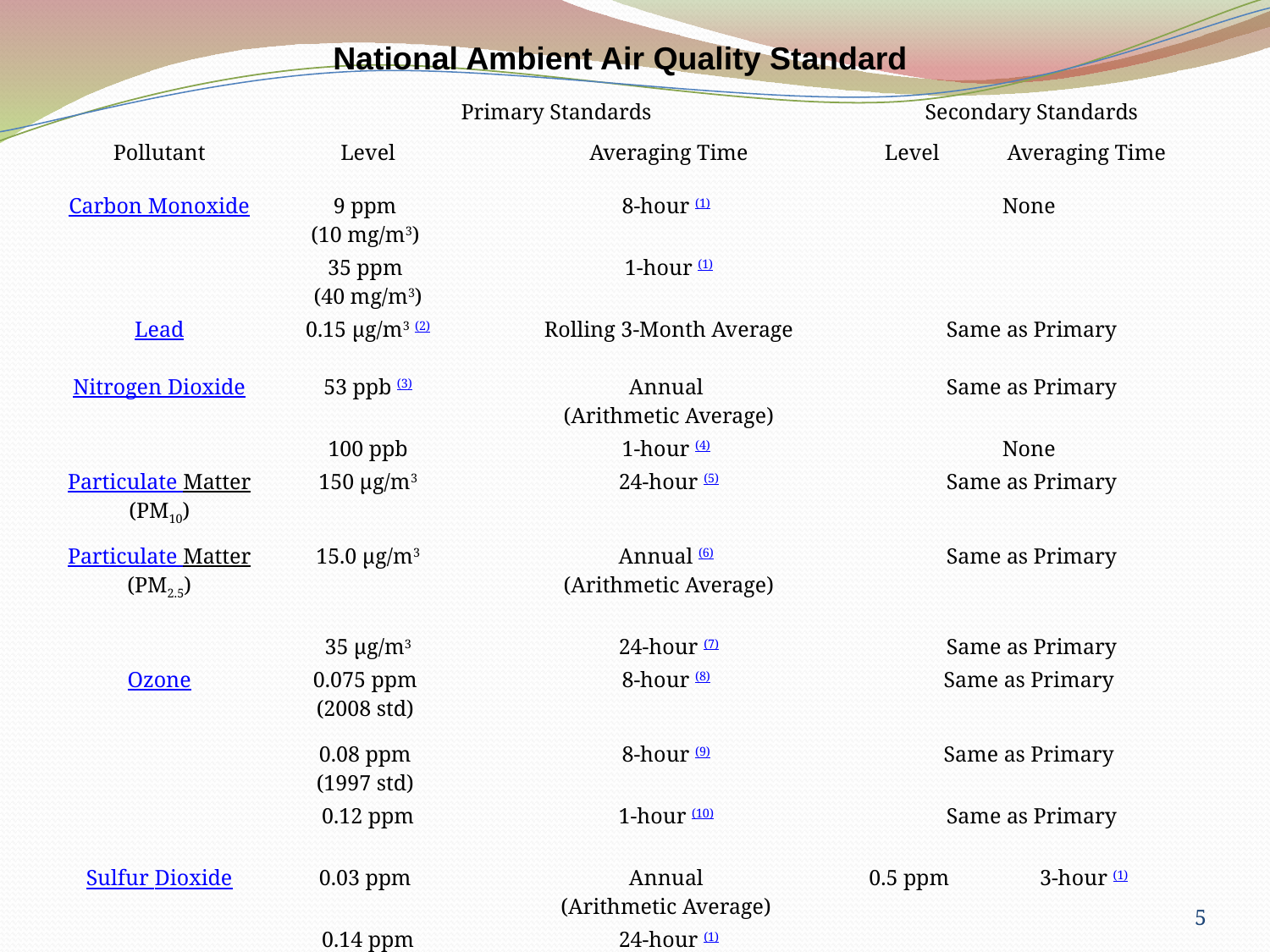

National Ambient Air Quality Standard
|  | Primary Standards |  | Secondary Standards |  |
| --- | --- | --- | --- | --- |
| Pollutant | Level | Averaging Time | Level | Averaging Time |
| Carbon Monoxide | 9 ppm (10 mg/m3) | 8-hour (1) | None |  |
|  | 35 ppm (40 mg/m3) | 1-hour (1) |  |  |
| Lead | 0.15 µg/m3 (2) | Rolling 3-Month Average | Same as Primary |  |
| Nitrogen Dioxide | 53 ppb (3) | Annual (Arithmetic Average) | Same as Primary |  |
|  | 100 ppb | 1-hour (4) | None |  |
| Particulate Matter (PM10) | 150 µg/m3 | 24-hour (5) | Same as Primary |  |
| Particulate Matter (PM2.5) | 15.0 µg/m3 | Annual (6) (Arithmetic Average) | Same as Primary |  |
|  | 35 µg/m3 | 24-hour (7) | Same as Primary |  |
| Ozone | 0.075 ppm (2008 std) | 8-hour (8) | Same as Primary |  |
|  | 0.08 ppm (1997 std) | 8-hour (9) | Same as Primary |  |
|  | 0.12 ppm | 1-hour (10) | Same as Primary |  |
| Sulfur Dioxide | 0.03 ppm | Annual (Arithmetic Average) | 0.5 ppm | 3-hour (1) |
|  | 0.14 ppm | 24-hour (1) |  |  |
|  | 75 ppb (11) | 1-hour | None |  |
5